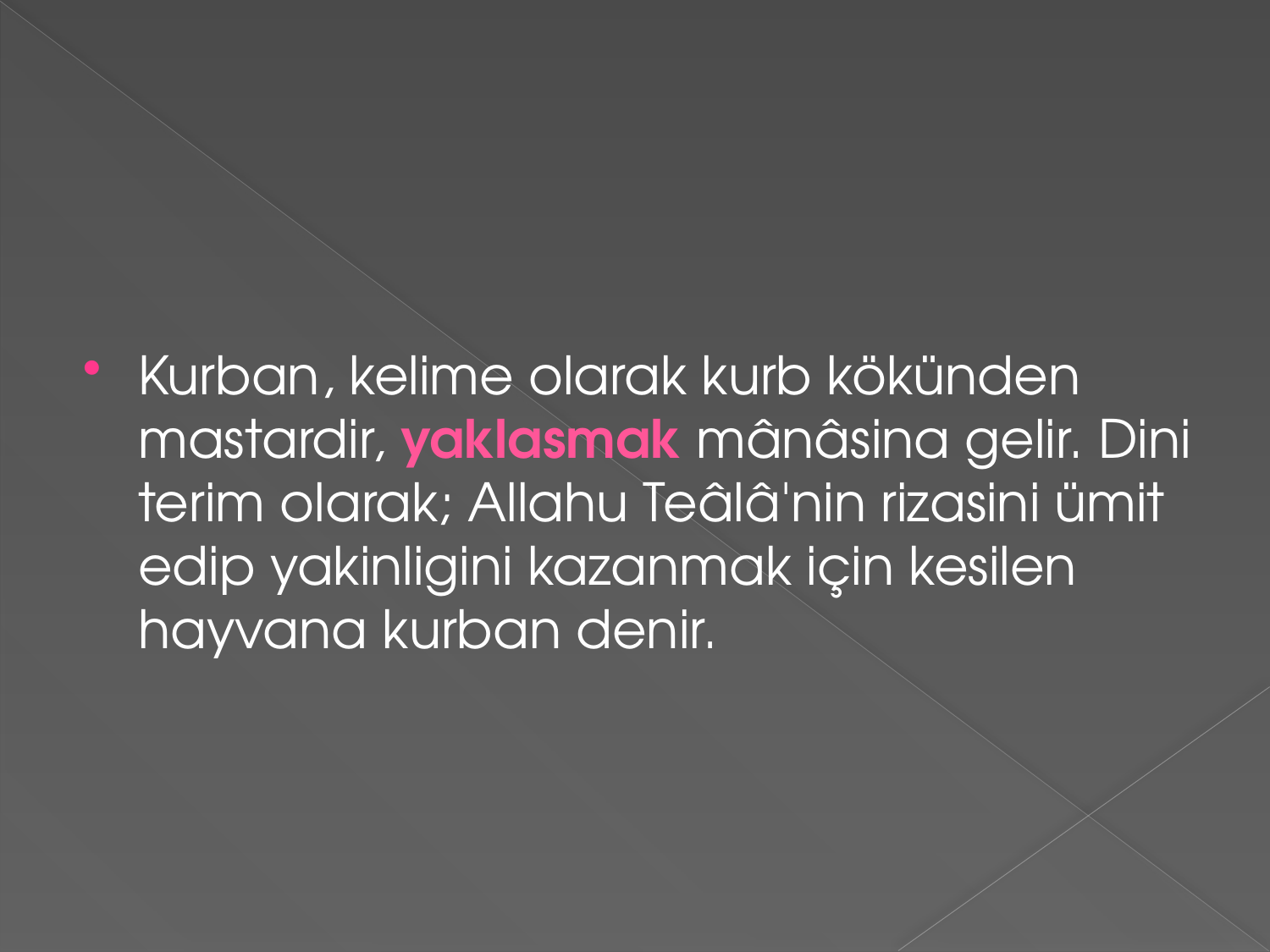

#

Kurban, kelime olarak kurb kökünden mastardir, yaklasmak mânâsina gelir. Dini terim olarak; Allahu Teâlâ'nin rizasini ümit edip yakinligini kazanmak için kesilen hayvana kurban denir.